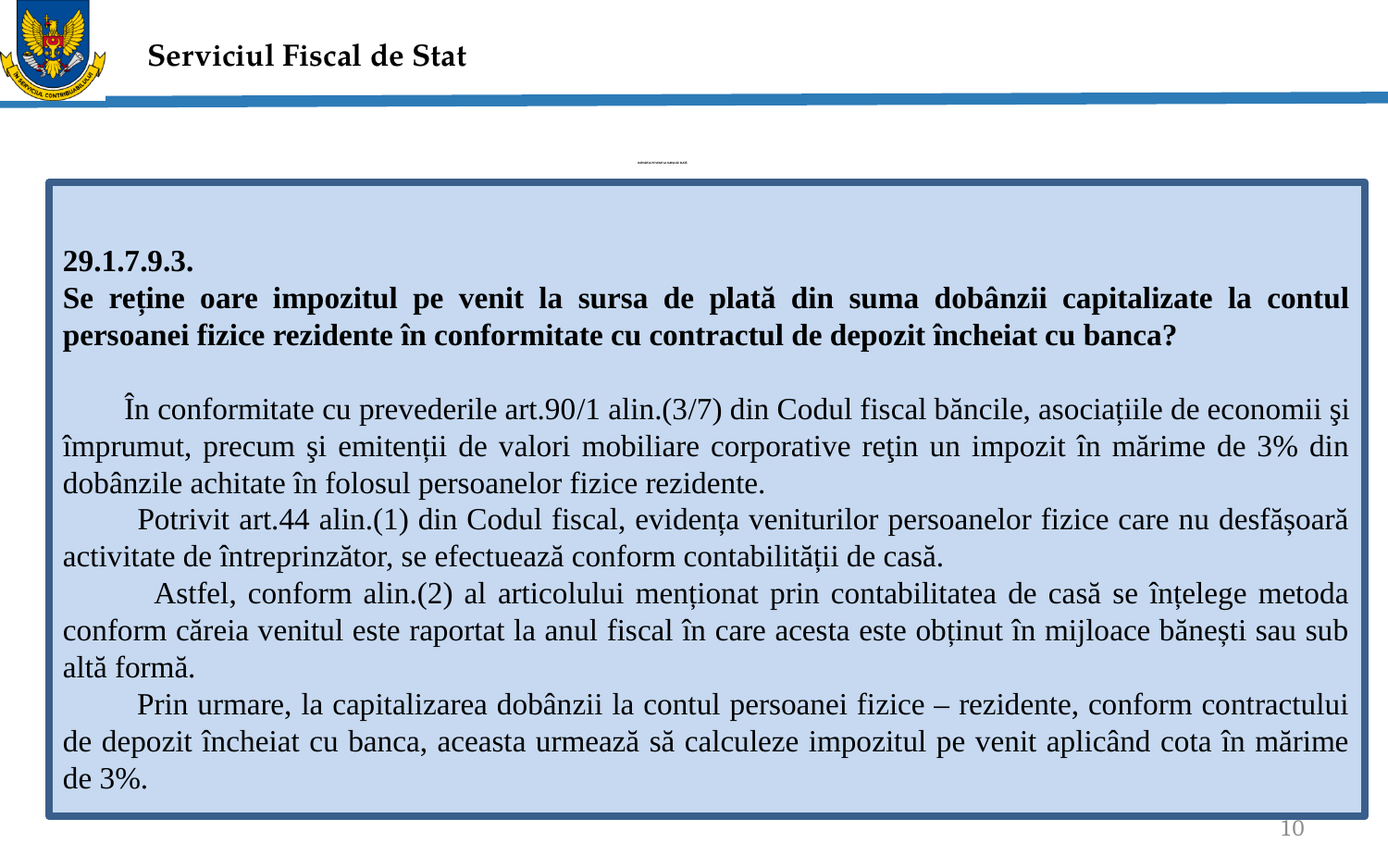

# IMPOZITUL PE VENIT LA SURSA DE PLATĂ

29.1.7.9.3.
Se reține oare impozitul pe venit la sursa de plată din suma dobânzii capitalizate la contul persoanei fizice rezidente în conformitate cu contractul de depozit încheiat cu banca?

        În conformitate cu prevederile art.90/1 alin.(3/7) din Codul fiscal băncile, asociațiile de economii şi împrumut, precum şi emitenții de valori mobiliare corporative reţin un impozit în mărime de 3% din dobânzile achitate în folosul persoanelor fizice rezidente.
        Potrivit art.44 alin.(1) din Codul fiscal, evidența veniturilor persoanelor fizice care nu desfășoară activitate de întreprinzător, se efectuează conform contabilității de casă.
        Astfel, conform alin.(2) al articolului menționat prin contabilitatea de casă se înțelege metoda conform căreia venitul este raportat la anul fiscal în care acesta este obținut în mijloace bănești sau sub altă formă.
        Prin urmare, la capitalizarea dobânzii la contul persoanei fizice – rezidente, conform contractului de depozit încheiat cu banca, aceasta urmează să calculeze impozitul pe venit aplicând cota în mărime de 3%.
10